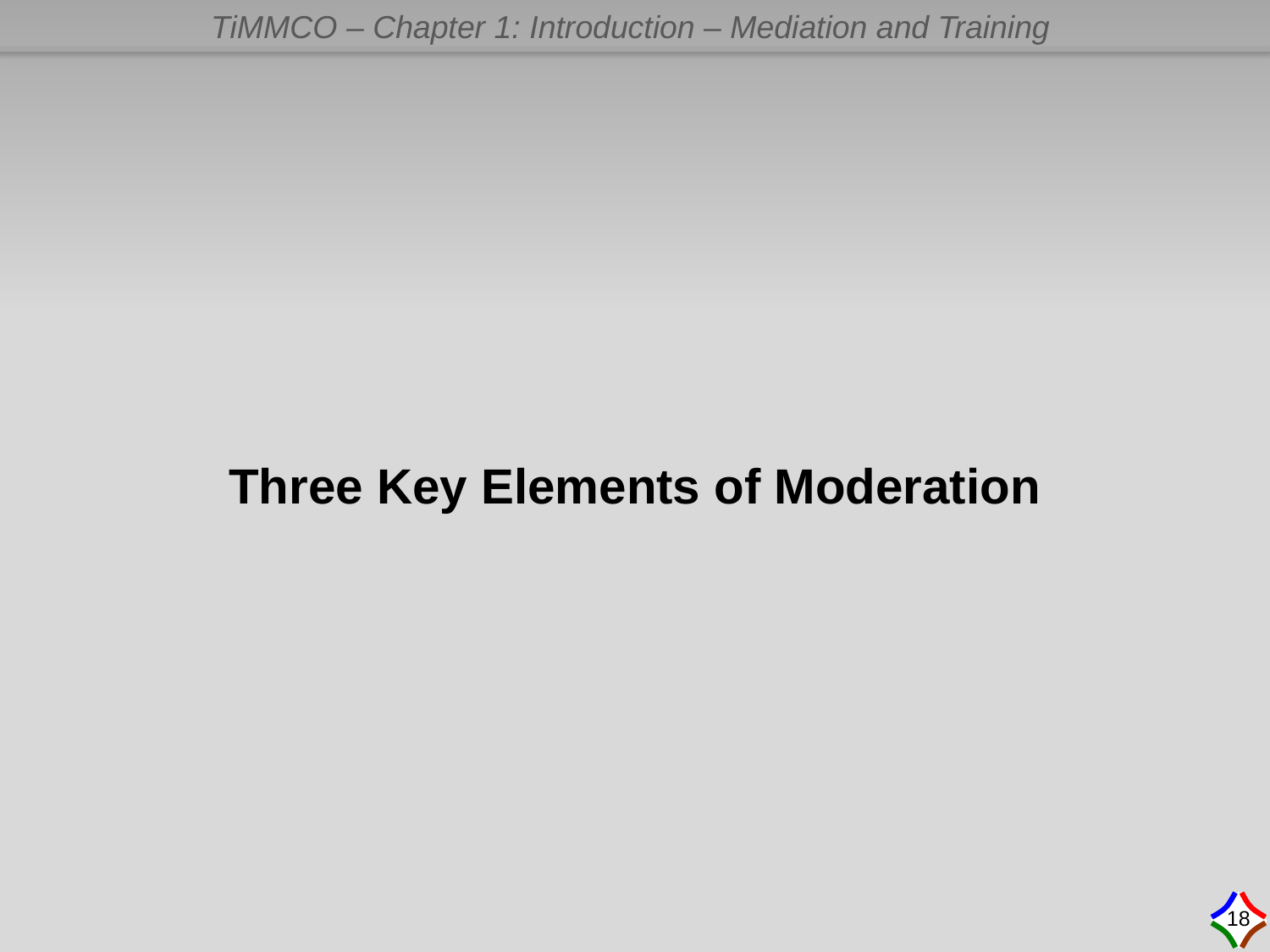

# Three Key Elements of Moderation
18